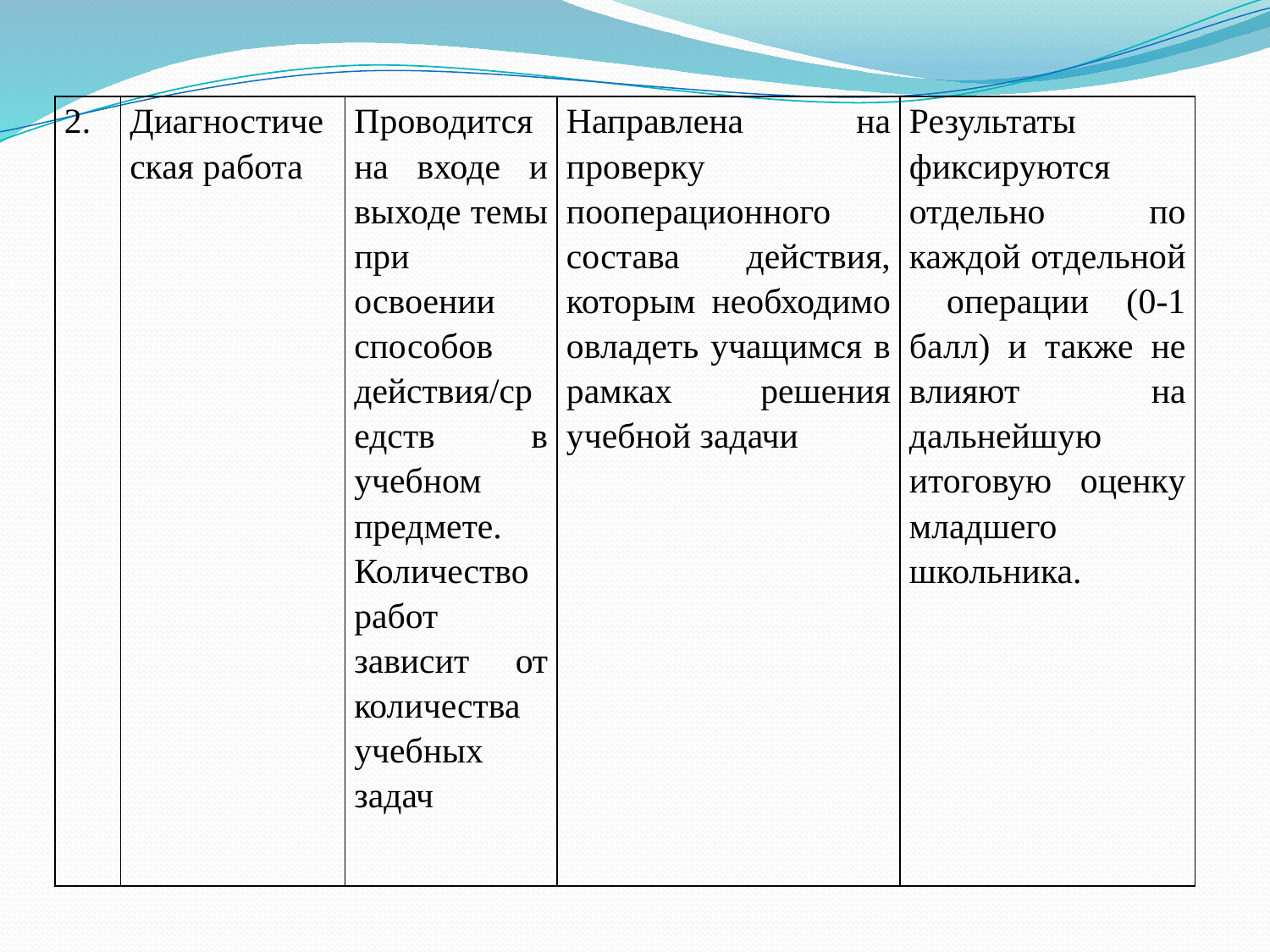

| 2. | Диагностическая работа | Проводится на входе и выходе темы при освоении способов действия/средств в учебном предмете. Количество работ зависит от количества учебных задач | Направлена на проверку пооперационного состава действия, которым необходимо овладеть учащимся в рамках решения учебной задачи | Результаты фиксируются отдельно по каждой отдельной операции (0-1 балл) и также не влияют на дальнейшую итоговую оценку младшего школьника. |
| --- | --- | --- | --- | --- |